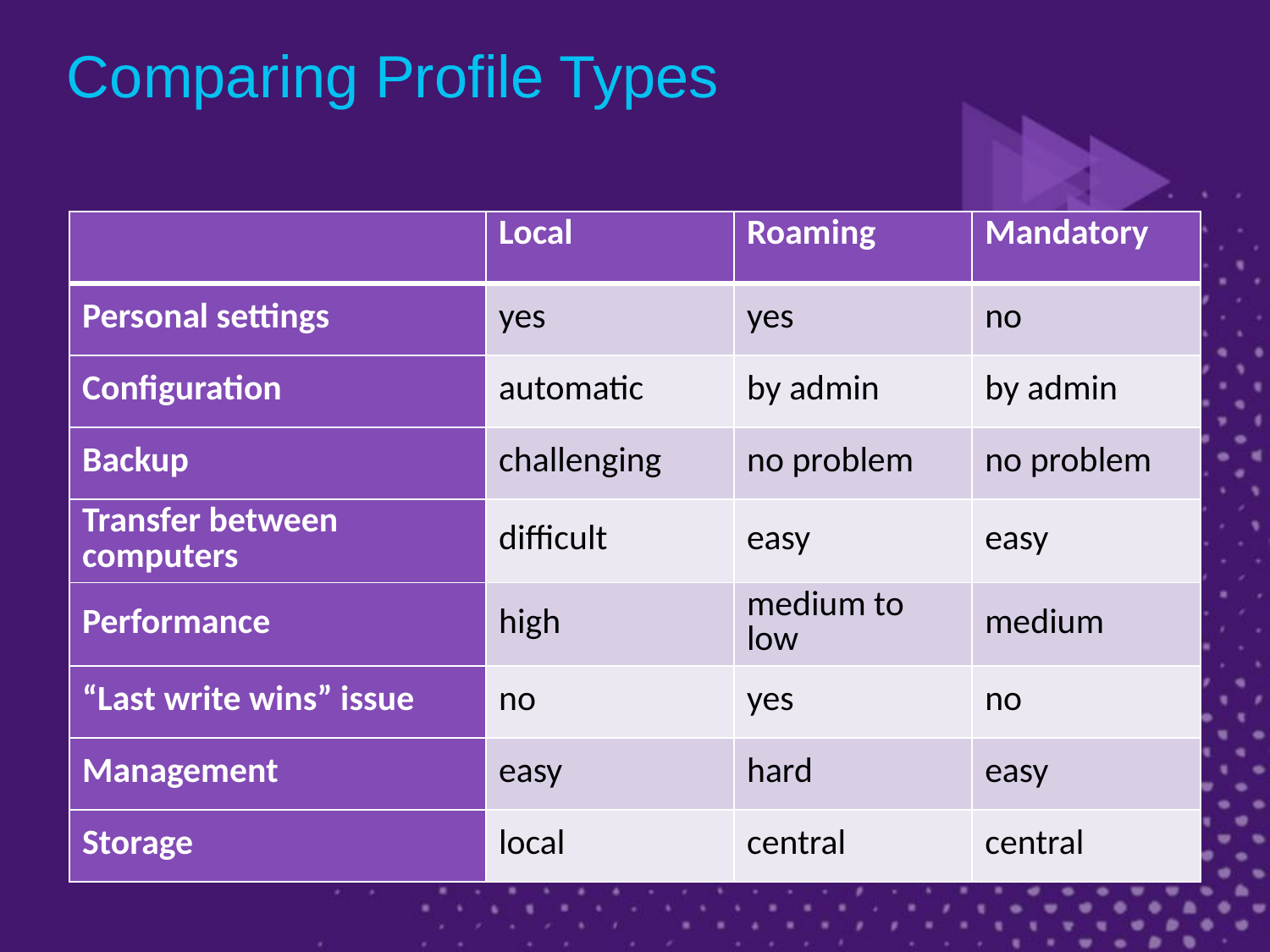

# Comparing Profile Types

|  | Local | Roaming | Mandatory |
| --- | --- | --- | --- |
| Personal settings | yes | yes | no |
| Configuration | automatic | by admin | by admin |
| Backup | challenging | no problem | no problem |
| Transfer between computers | difficult | easy | easy |
| Performance | high | medium to low | medium |
| “Last write wins” issue | no | yes | no |
| Management | easy | hard | easy |
| Storage | local | central | central |